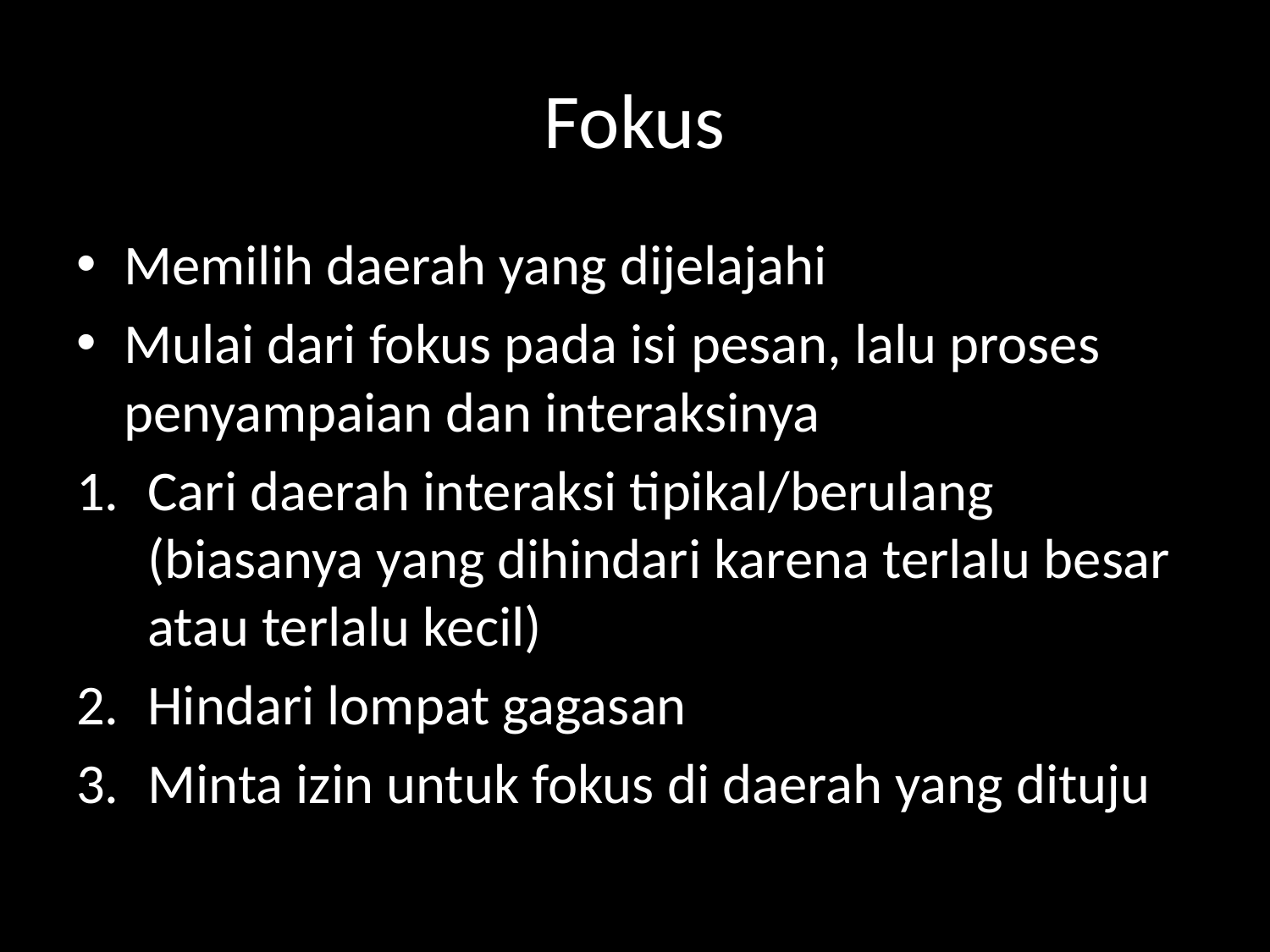

# Fokus
Memilih daerah yang dijelajahi
Mulai dari fokus pada isi pesan, lalu proses penyampaian dan interaksinya
Cari daerah interaksi tipikal/berulang (biasanya yang dihindari karena terlalu besar atau terlalu kecil)
Hindari lompat gagasan
Minta izin untuk fokus di daerah yang dituju